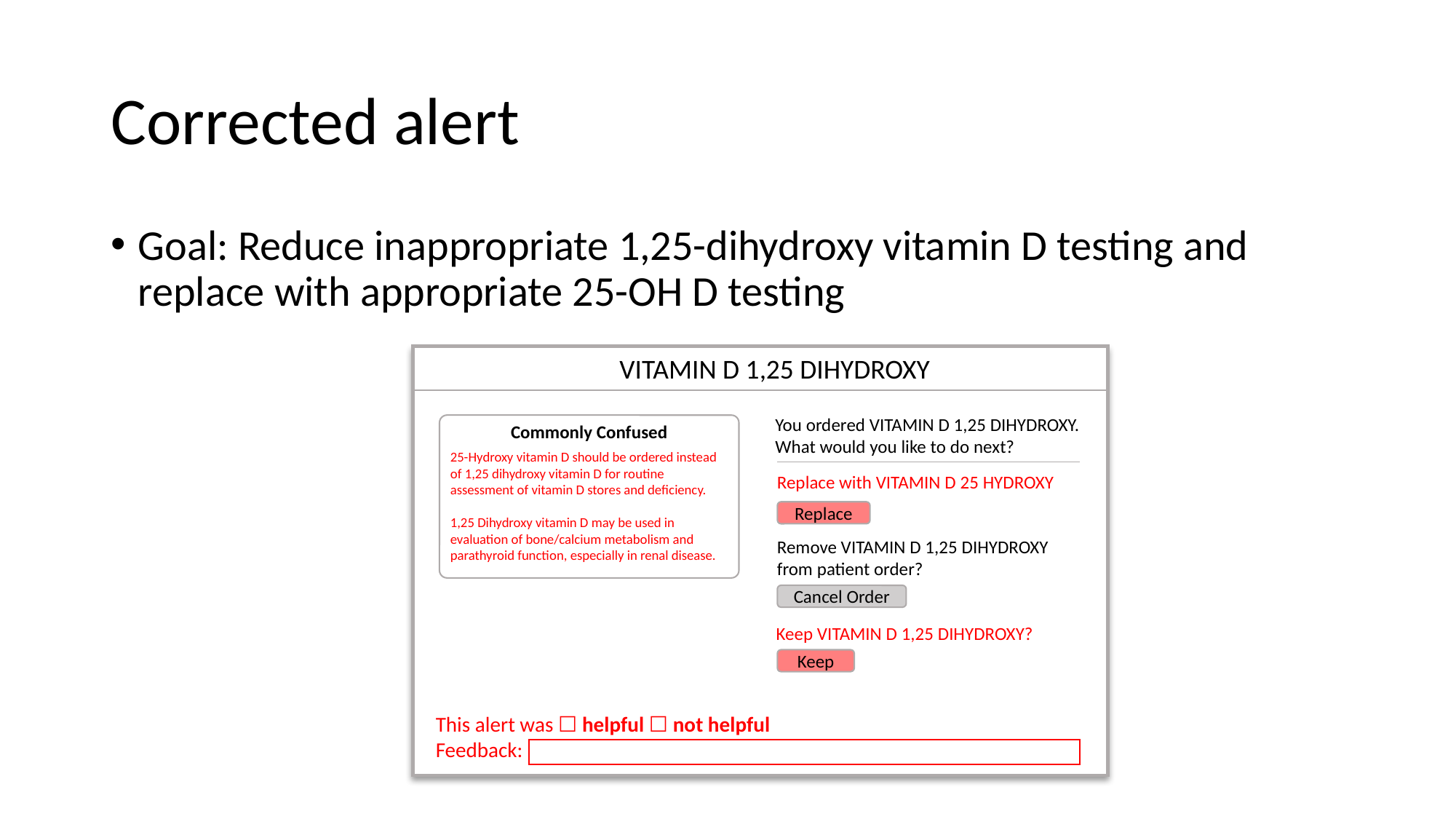

# Corrected alert
Goal: Reduce inappropriate 1,25-dihydroxy vitamin D testing and replace with appropriate 25-OH D testing

VITAMIN D 1,25 DIHYDROXY
You ordered VITAMIN D 1,25 DIHYDROXY. What would you like to do next?
Commonly Confused

25-Hydroxy vitamin D should be ordered instead of 1,25 dihydroxy vitamin D for routine assessment of vitamin D stores and deficiency.

1,25 Dihydroxy vitamin D may be used in evaluation of bone/calcium metabolism and parathyroid function, especially in renal disease.
Replace with VITAMIN D 25 HYDROXY
Replace
Remove VITAMIN D 1,25 DIHYDROXY from patient order?
Cancel Order
Keep VITAMIN D 1,25 DIHYDROXY?
Keep
This alert was ☐ helpful ☐ not helpful
Feedback: